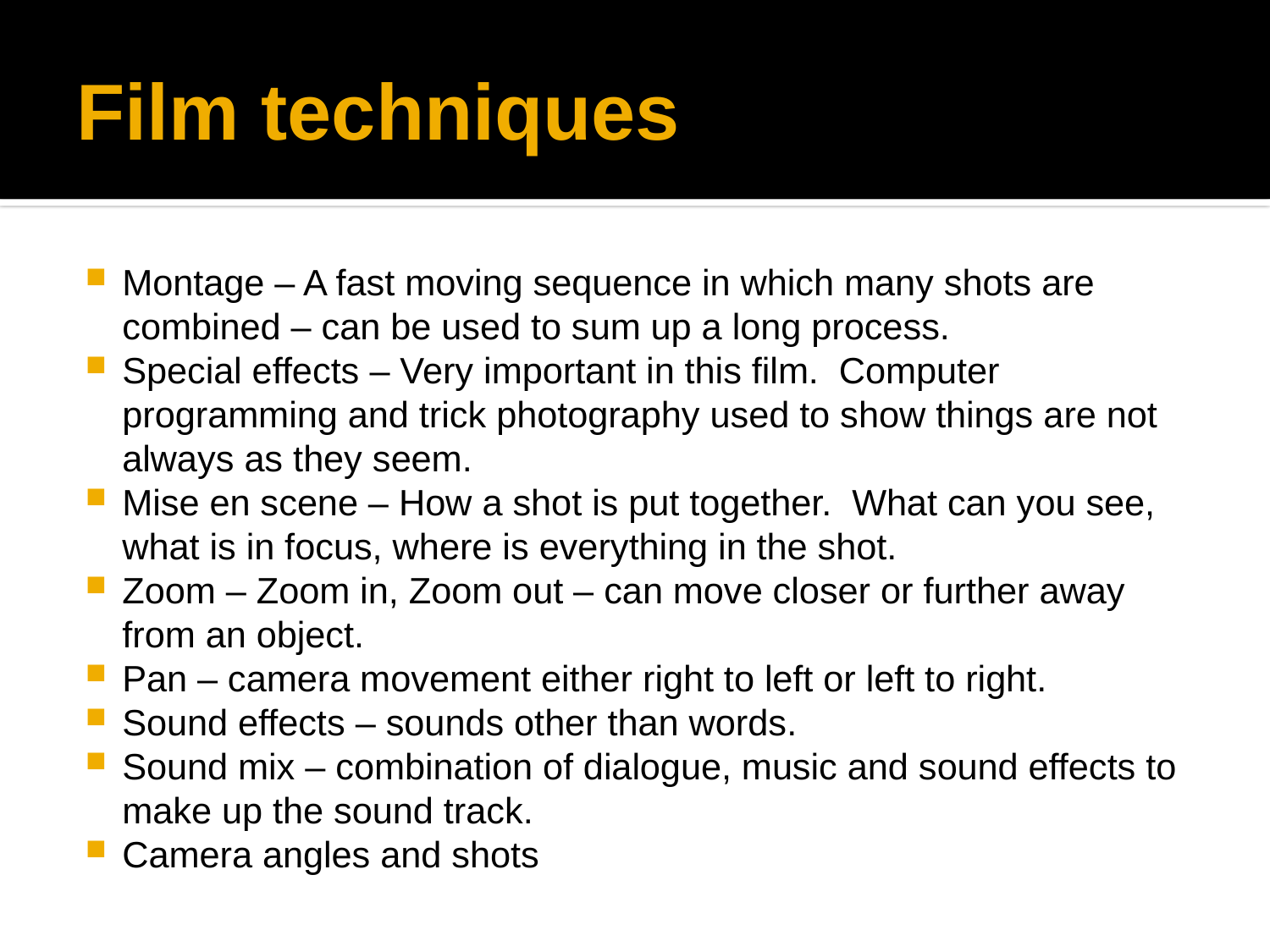

# Film techniques
Montage – A fast moving sequence in which many shots are combined – can be used to sum up a long process.
Special effects – Very important in this film.  Computer programming and trick photography used to show things are not always as they seem.
Mise en scene – How a shot is put together.  What can you see,  what is in focus, where is everything in the shot.
Zoom – Zoom in, Zoom out – can move closer or further away from an object.
Pan – camera movement either right to left or left to right.
Sound effects – sounds other than words.
Sound mix – combination of dialogue, music and sound effects to make up the sound track.
Camera angles and shots